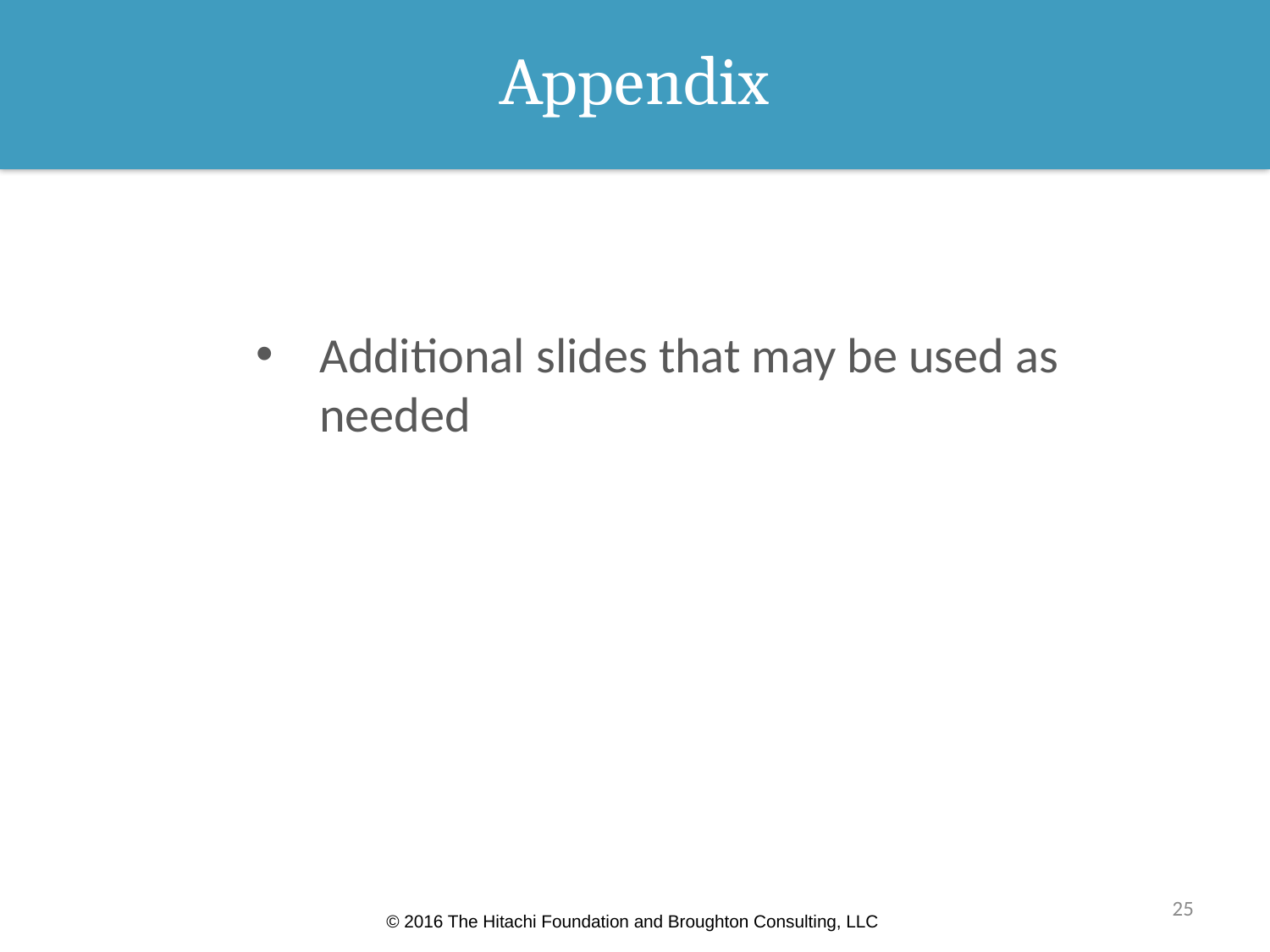

# Appendix
Additional slides that may be used as needed
25
© 2016 The Hitachi Foundation and Broughton Consulting, LLC